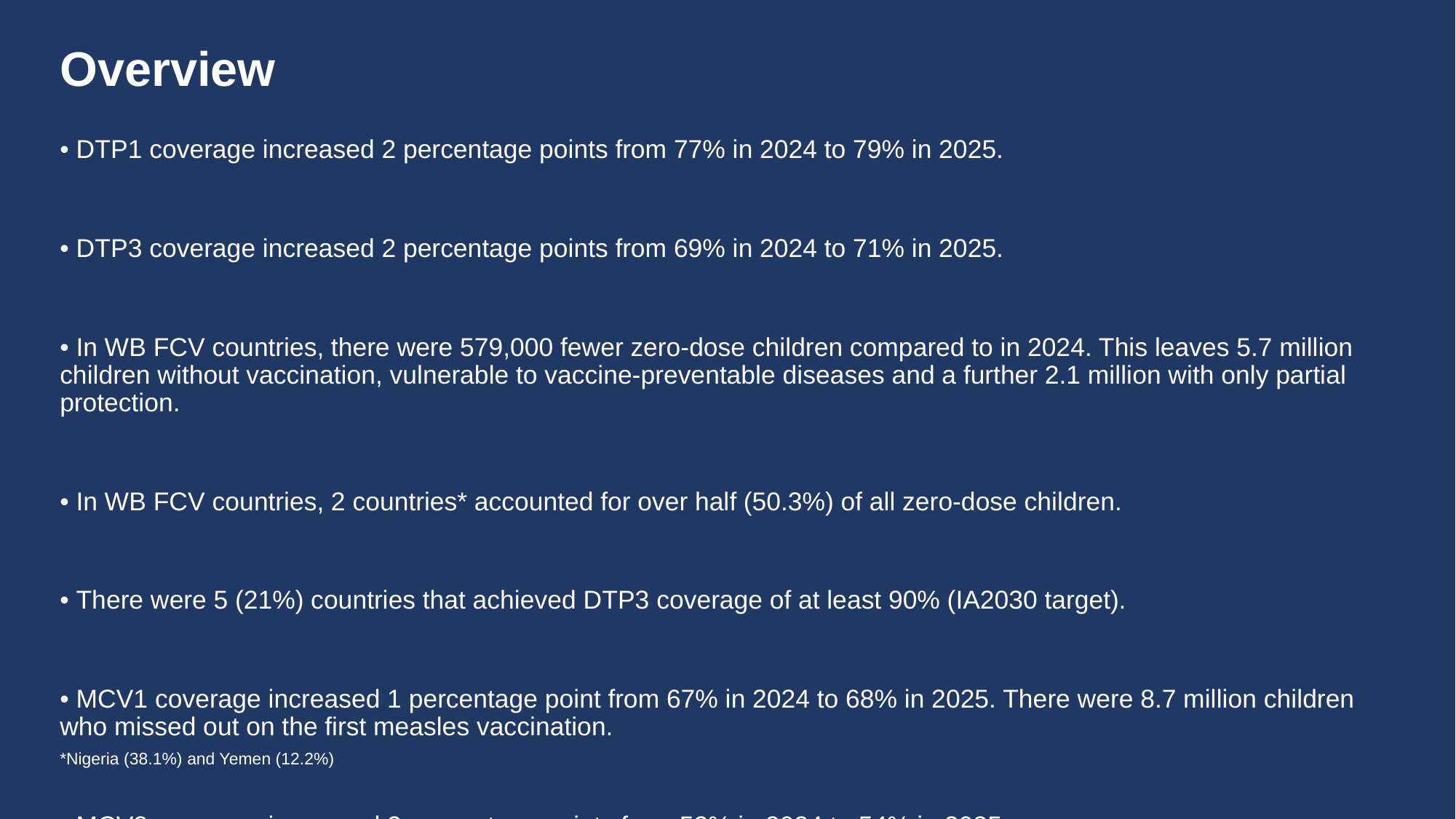

# Overview
• DTP1 coverage increased 2 percentage points from 77% in 2024 to 79% in 2025.

• DTP3 coverage increased 2 percentage points from 69% in 2024 to 71% in 2025.

• In WB FCV countries, there were 579,000 fewer zero-dose children compared to in 2024. This leaves 5.7 million children without vaccination, vulnerable to vaccine-preventable diseases and a further 2.1 million with only partial protection.

• In WB FCV countries, 2 countries* accounted for over half (50.3%) of all zero-dose children.

• There were 5 (21%) countries that achieved DTP3 coverage of at least 90% (IA2030 target).

• MCV1 coverage increased 1 percentage point from 67% in 2024 to 68% in 2025. There were 8.7 million children who missed out on the first measles vaccination.

• MCV2 coverage increased 2 percentage points from 52% in 2024 to 54% in 2025.

• Last dose coverage of HPV vaccination (HPVc) among girls remained constant at 36% in 2025.
*Nigeria (38.1%) and Yemen (12.2%)